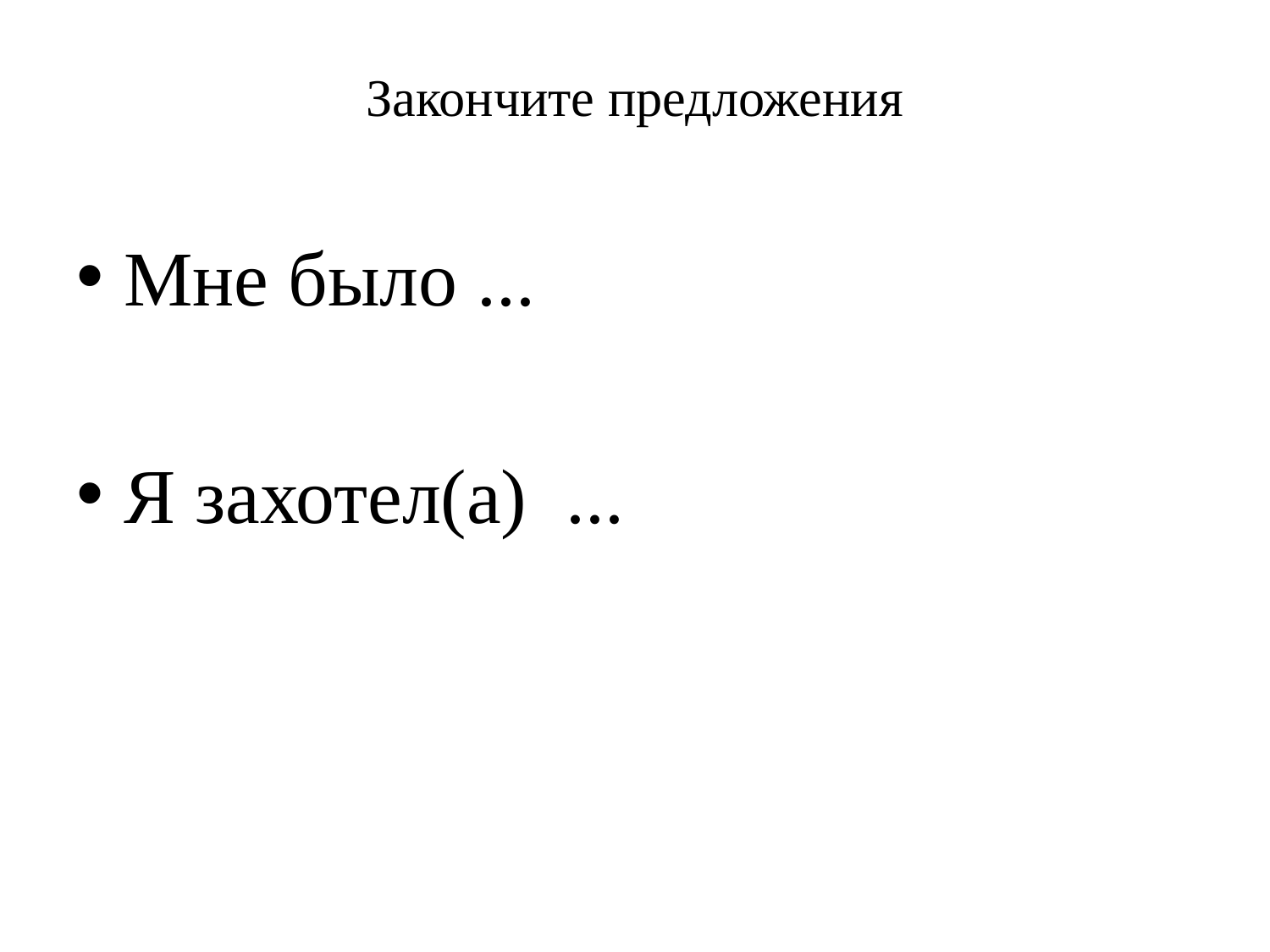

# Закончите предложения
Мне было ...

Я захотел(а)  ...